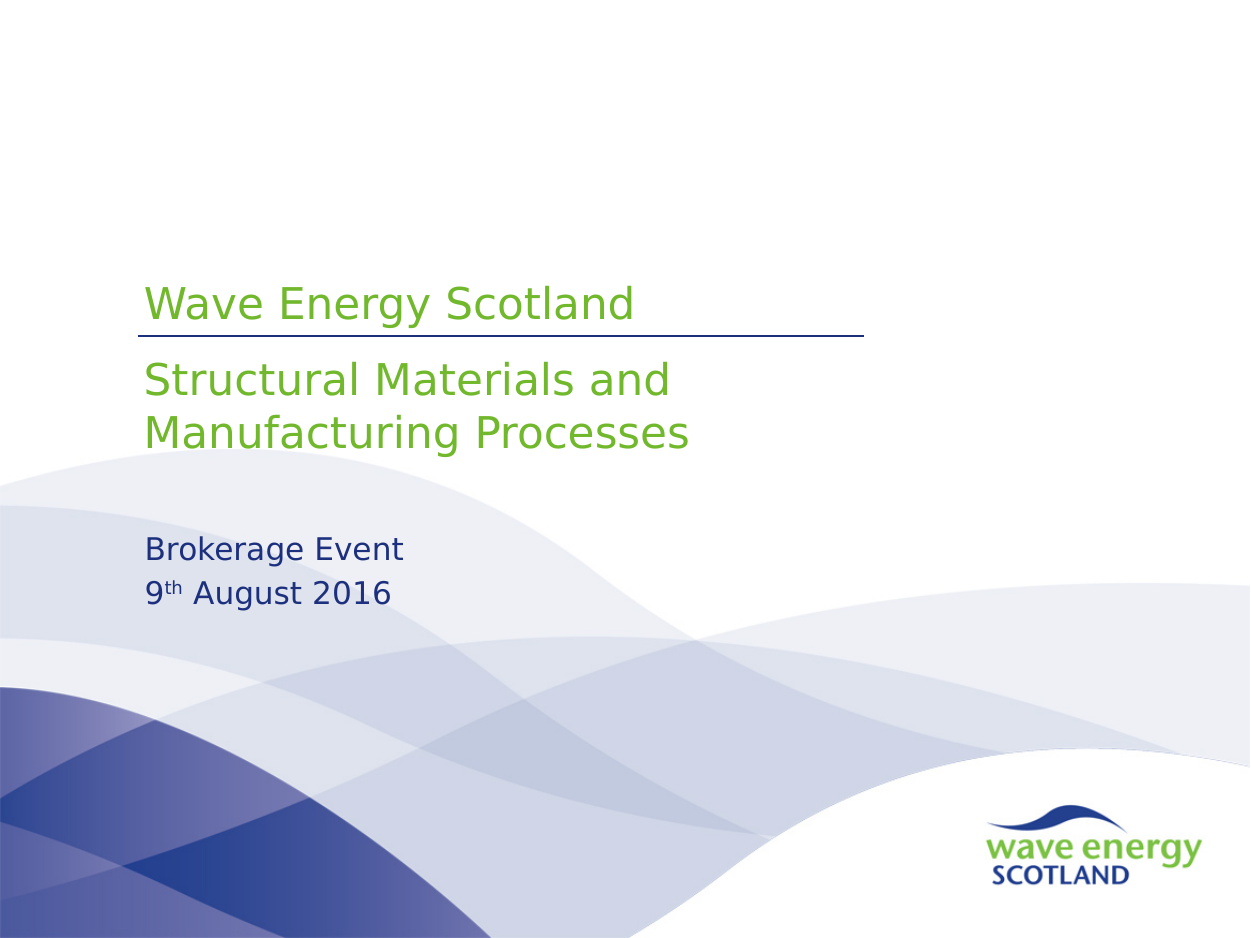

# Wave Energy Scotland
Structural Materials and Manufacturing Processes
Brokerage Event
9th August 2016